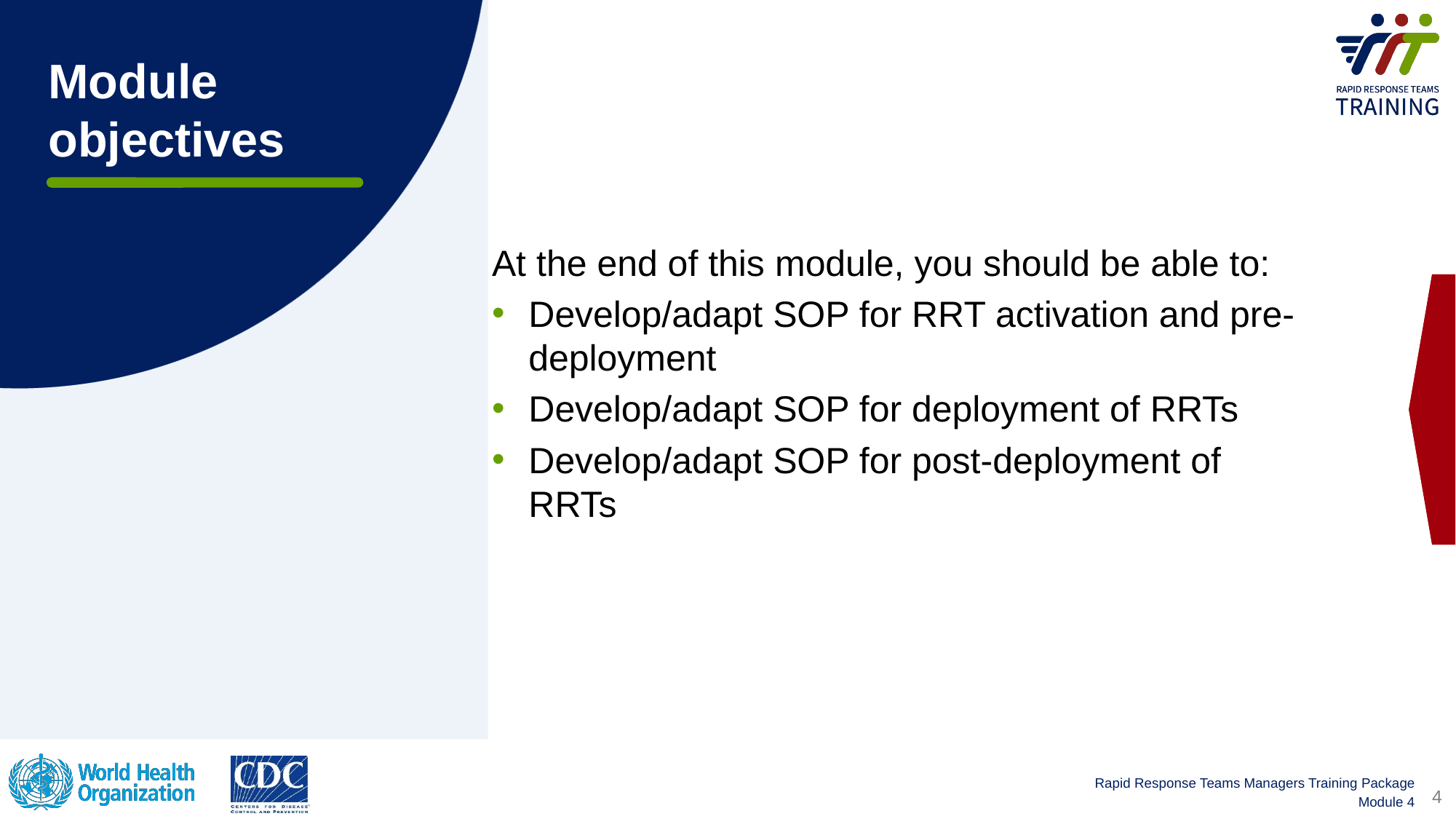

Module objectives
At the end of this module, you should be able to:
Develop/adapt SOP for RRT activation and pre-deployment
Develop/adapt SOP for deployment of RRTs
Develop/adapt SOP for post-deployment of RRTs

4